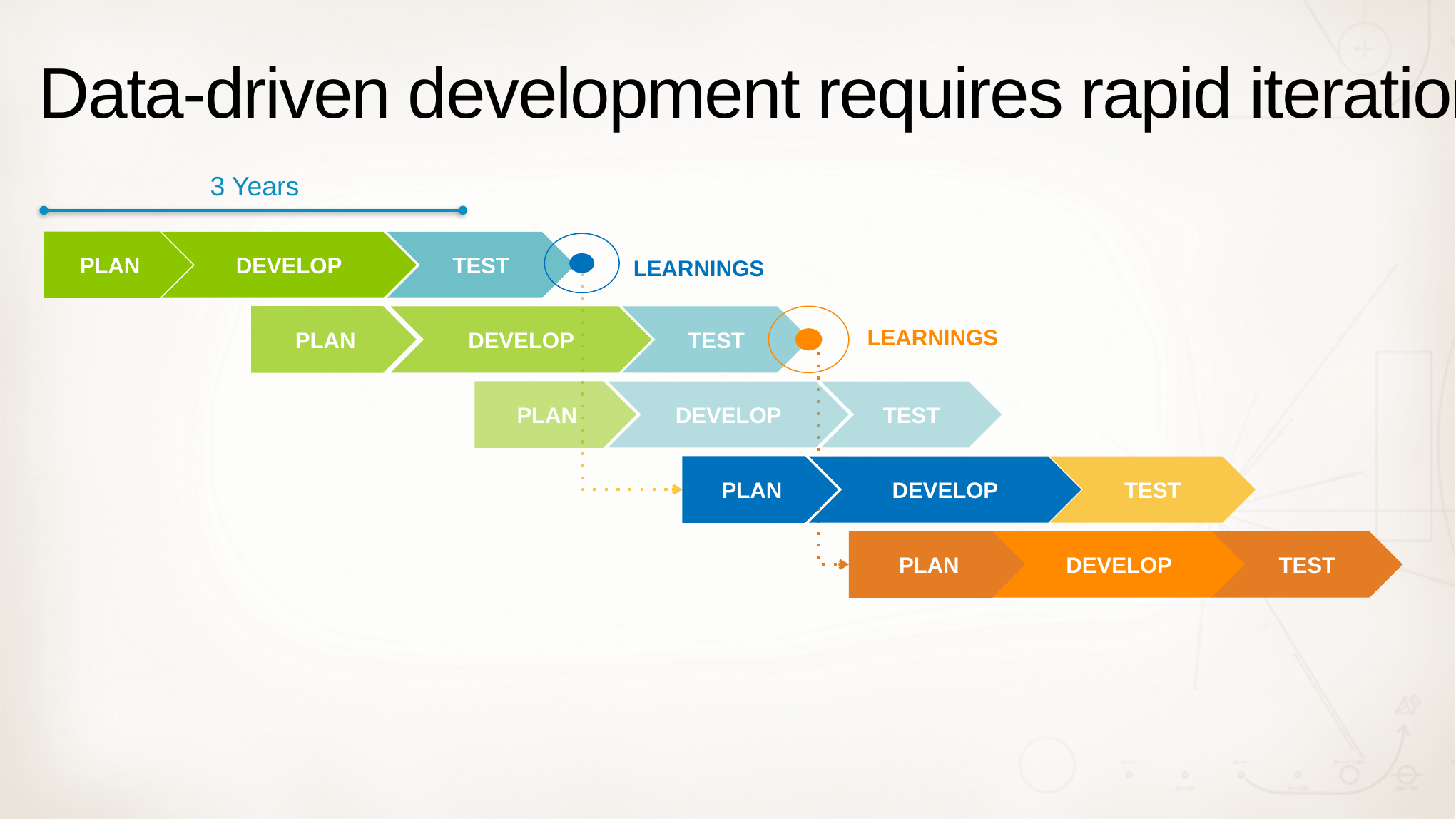

# Data-driven development requires rapid iteration
3 Years
PLAN
DEVELOP
TEST

LEARNINGS

PLAN
DEVELOP
TEST
LEARNINGS
PLAN
DEVELOP
TEST
PLAN
DEVELOP
TEST
PLAN
DEVELOP
TEST